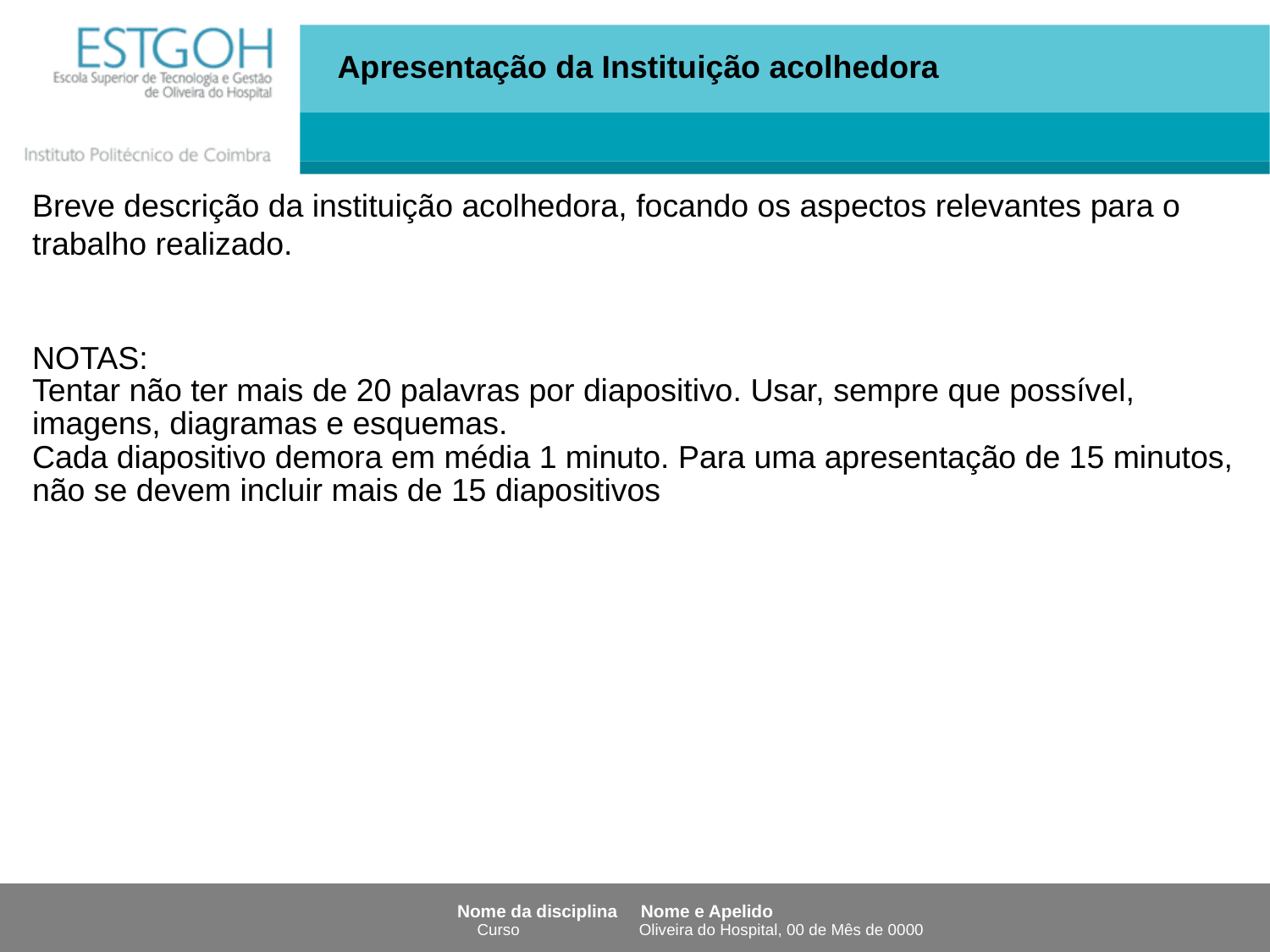

Apresentação da Instituição acolhedora
Breve descrição da instituição acolhedora, focando os aspectos relevantes para o trabalho realizado.

NOTAS:
Tentar não ter mais de 20 palavras por diapositivo. Usar, sempre que possível, imagens, diagramas e esquemas.
Cada diapositivo demora em média 1 minuto. Para uma apresentação de 15 minutos, não se devem incluir mais de 15 diapositivos